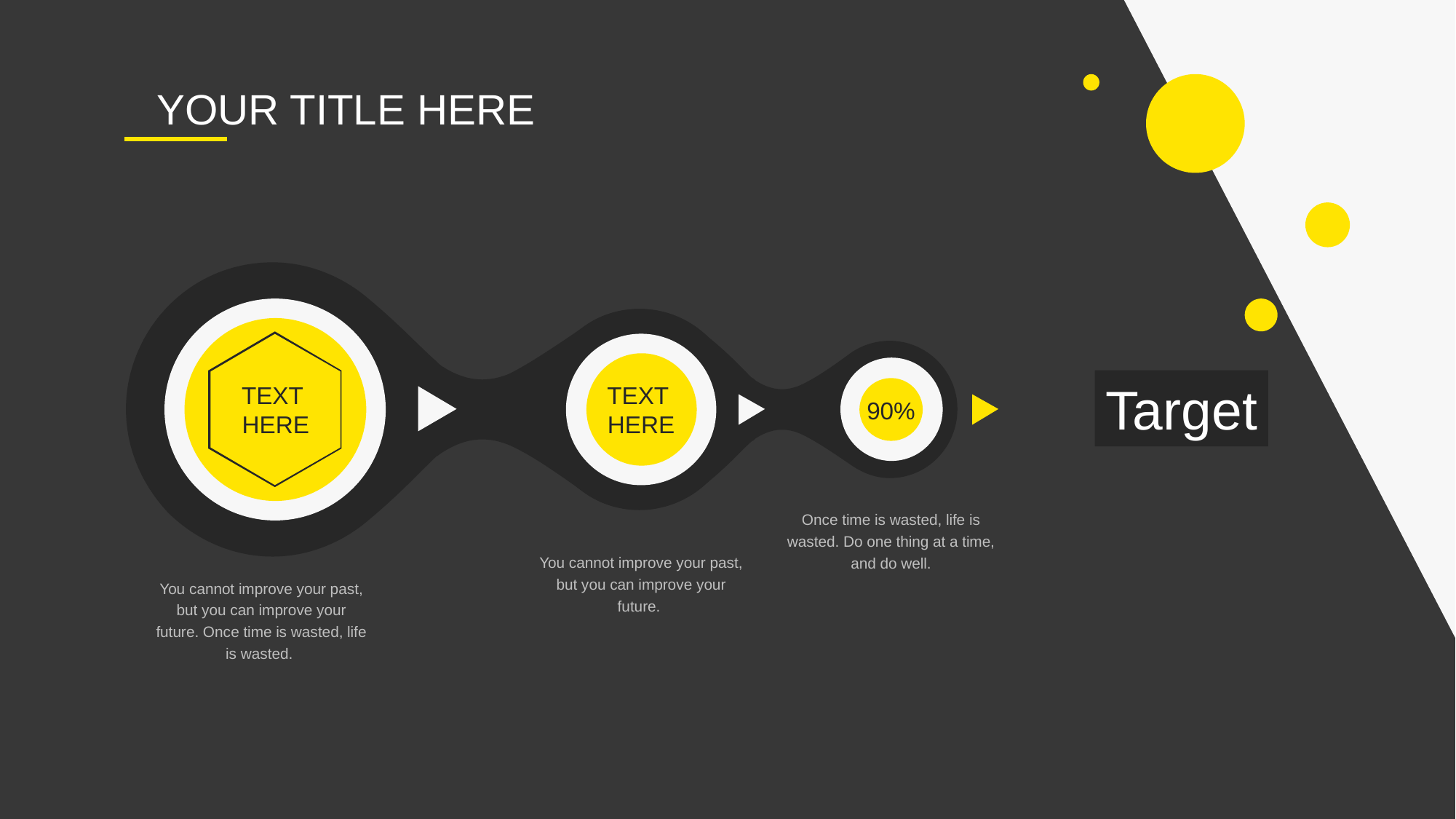

YOUR TITLE HERE

Target
TEXT
HERE
TEXT
HERE
90%
Once time is wasted, life is wasted. Do one thing at a time, and do well.
You cannot improve your past, but you can improve your future.
You cannot improve your past, but you can improve your future. Once time is wasted, life is wasted.